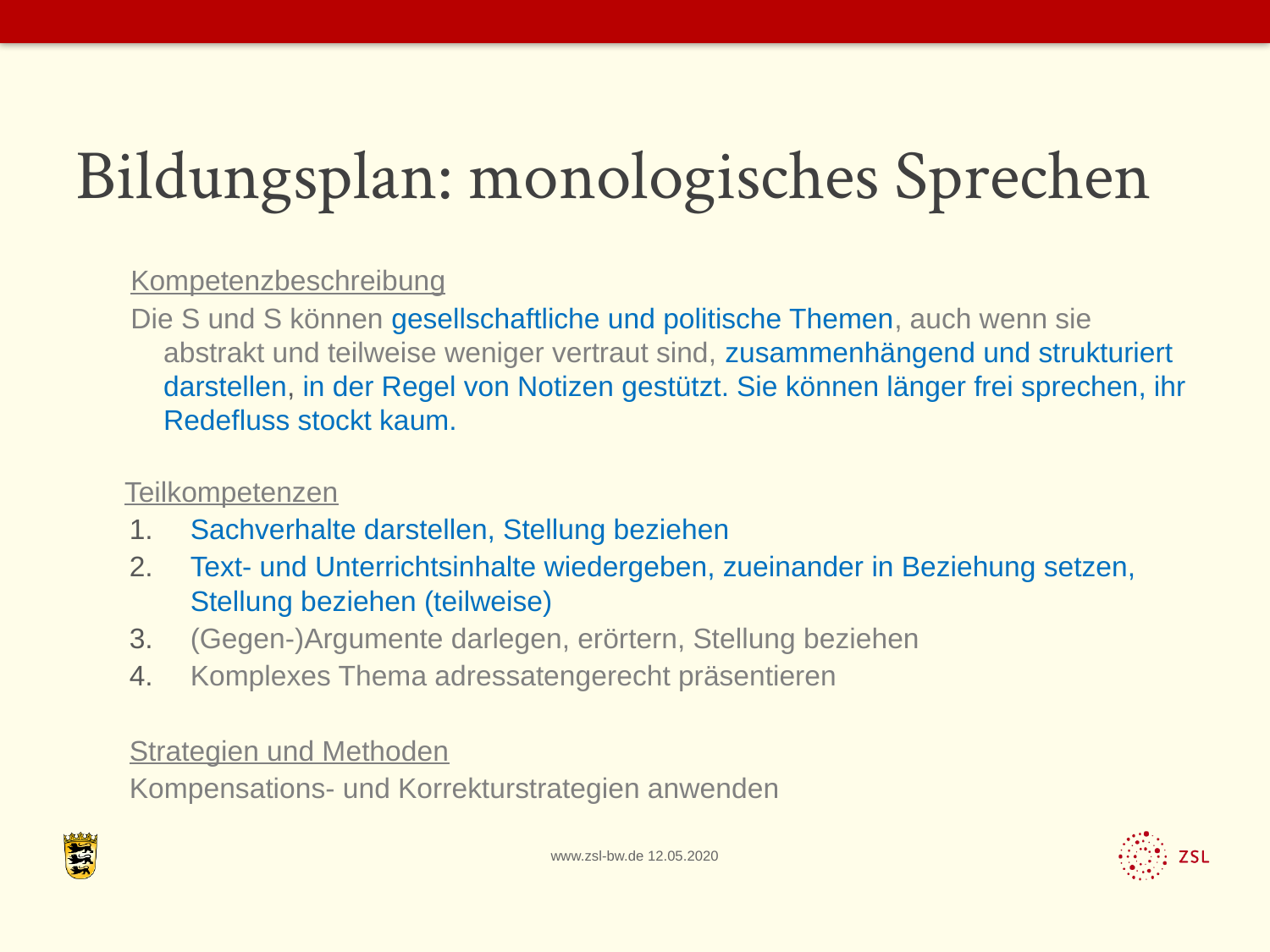

# Bildungsplan: monologisches Sprechen
Kompetenzbeschreibung
Die S und S können gesellschaftliche und politische Themen, auch wenn sie abstrakt und teilweise weniger vertraut sind, zusammenhängend und strukturiert darstellen, in der Regel von Notizen gestützt. Sie können länger frei sprechen, ihr Redefluss stockt kaum.
Teilkompetenzen
Sachverhalte darstellen, Stellung beziehen
Text- und Unterrichtsinhalte wiedergeben, zueinander in Beziehung setzen, Stellung beziehen (teilweise)
(Gegen-)Argumente darlegen, erörtern, Stellung beziehen
Komplexes Thema adressatengerecht präsentieren

Strategien und Methoden
Kompensations- und Korrekturstrategien anwenden